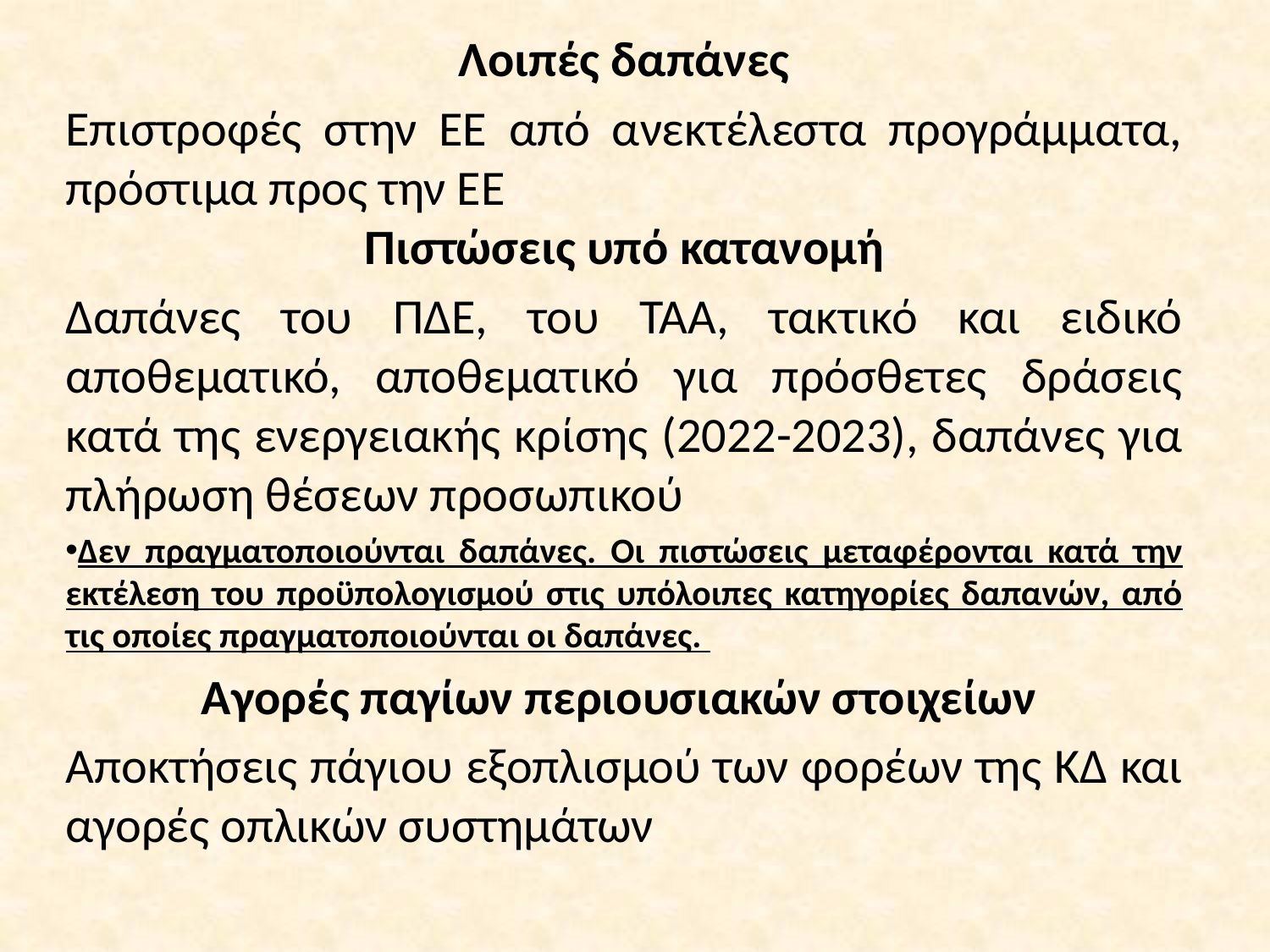

Λοιπές δαπάνες
Επιστροφές στην ΕΕ από ανεκτέλεστα προγράμματα, πρόστιμα προς την ΕΕ
Πιστώσεις υπό κατανομή
Δαπάνες του ΠΔΕ, του ΤΑΑ, τακτικό και ειδικό αποθεματικό, αποθεματικό για πρόσθετες δράσεις κατά της ενεργειακής κρίσης (2022-2023), δαπάνες για πλήρωση θέσεων προσωπικού
Δεν πραγματοποιούνται δαπάνες. Οι πιστώσεις μεταφέρονται κατά την εκτέλεση του προϋπολογισμού στις υπόλοιπες κατηγορίες δαπανών, από τις οποίες πραγματοποιούνται οι δαπάνες.
Αγορές παγίων περιουσιακών στοιχείων
Αποκτήσεις πάγιου εξοπλισμού των φορέων της ΚΔ και αγορές οπλικών συστημάτων